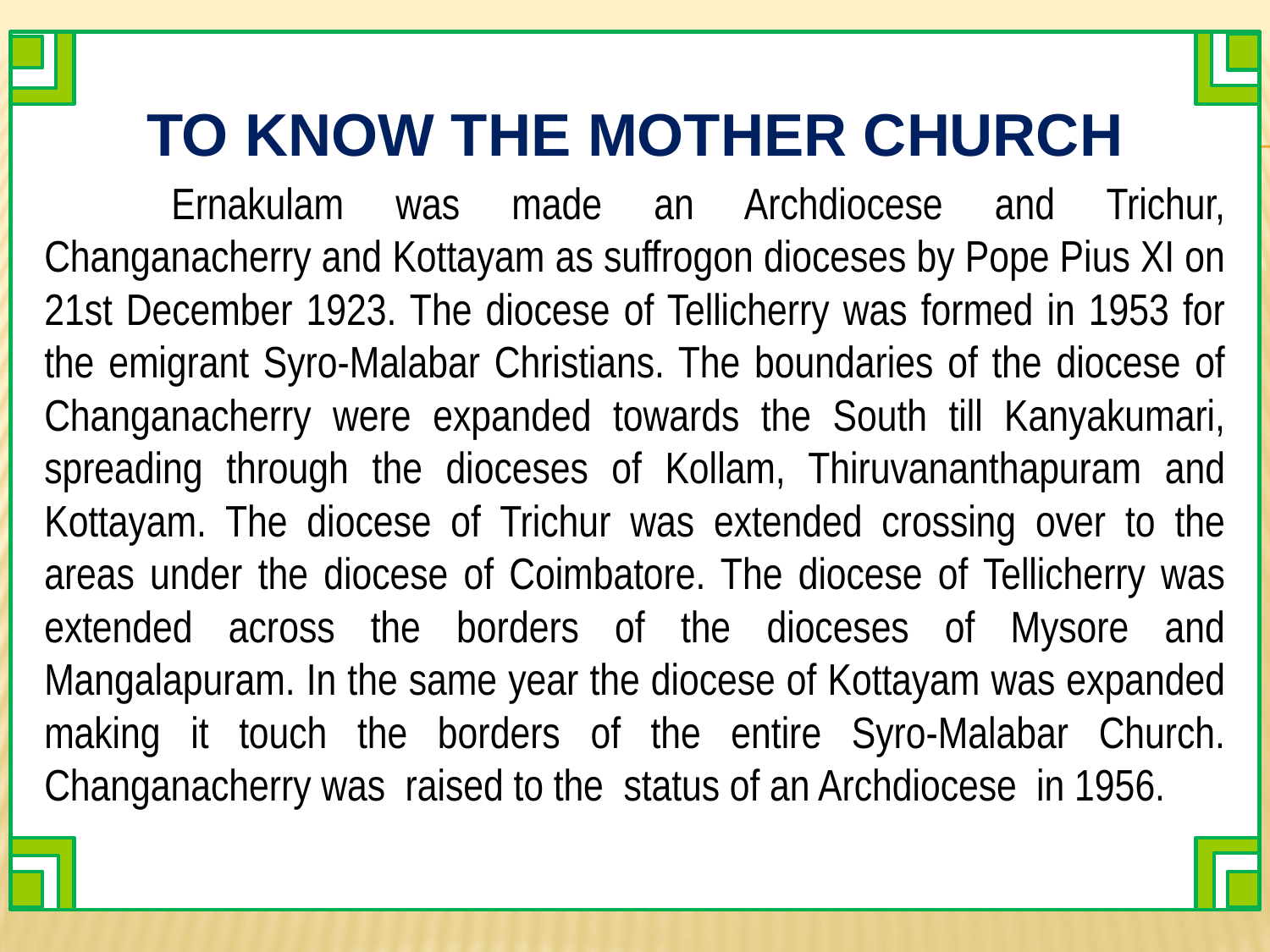

# To Know the Mother Church
	Ernakulam was made an Archdiocese and Trichur, Changanacherry and Kottayam as suffrogon dioceses by Pope Pius XI on 21st December 1923. The diocese of Tellicherry was formed in 1953 for the emigrant Syro-Malabar Christians. The boundaries of the diocese of Changanacherry were expanded towards the South till Kanyakumari, spreading through the dioceses of Kollam, Thiruvananthapuram and Kottayam. The diocese of Trichur was extended crossing over to the areas under the diocese of Coimbatore. The diocese of Tellicherry was extended across the borders of the dioceses of Mysore and Mangalapuram. In the same year the diocese of Kottayam was expanded making it touch the borders of the entire Syro-Malabar Church. Changanacherry was  raised to the  status of an Archdiocese  in 1956.